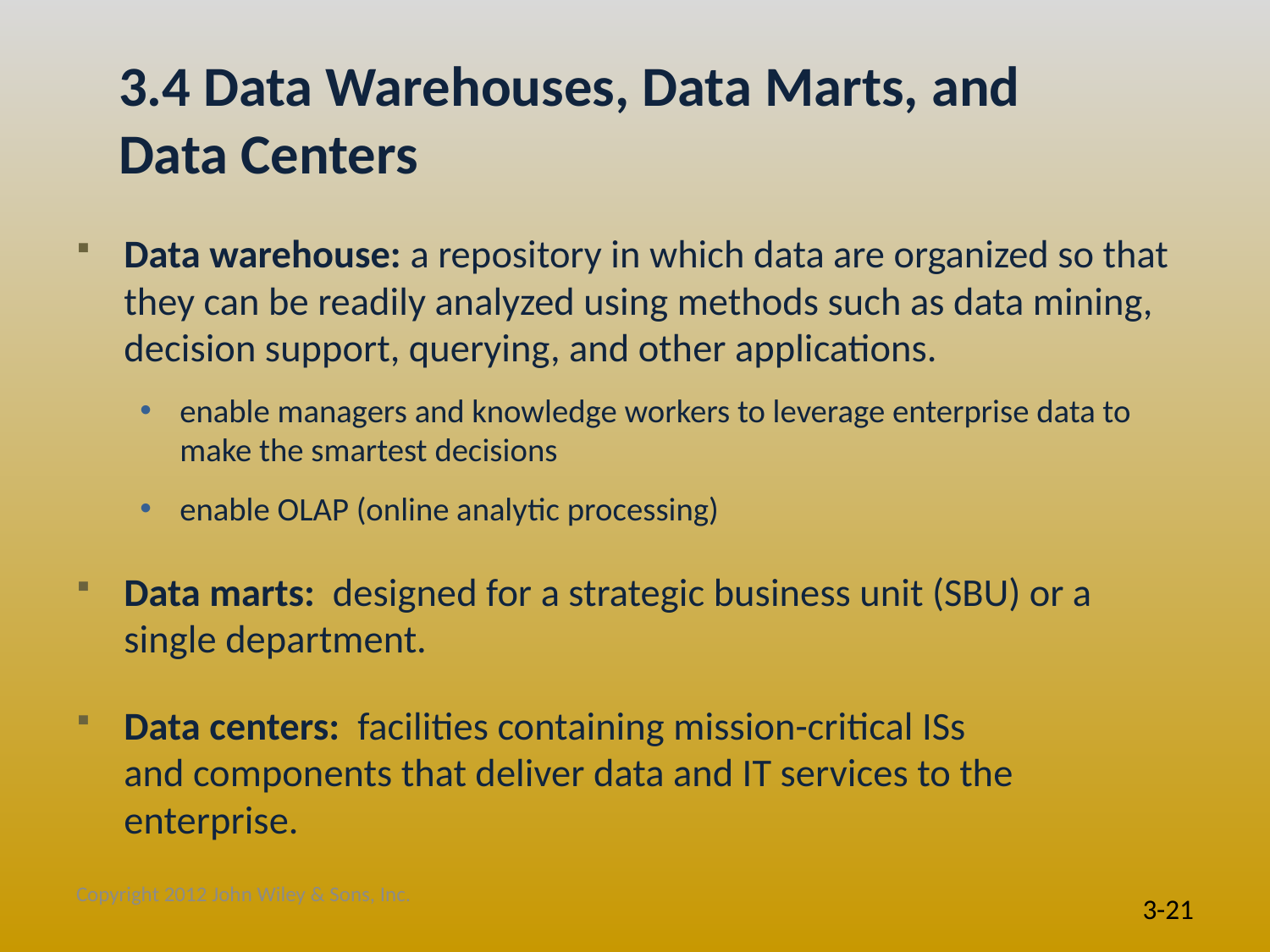

# 3.4 Data Warehouses, Data Marts, and Data Centers
Data warehouse: a repository in which data are organized so that they can be readily analyzed using methods such as data mining, decision support, querying, and other applications.
enable managers and knowledge workers to leverage enterprise data to make the smartest decisions
enable OLAP (online analytic processing)
Data marts:  designed for a strategic business unit (SBU) or a single department.
Data centers:  facilities containing mission-critical ISs
and components that deliver data and IT services to the enterprise.

Copyright 2012 John Wiley & Sons, Inc.
3-21